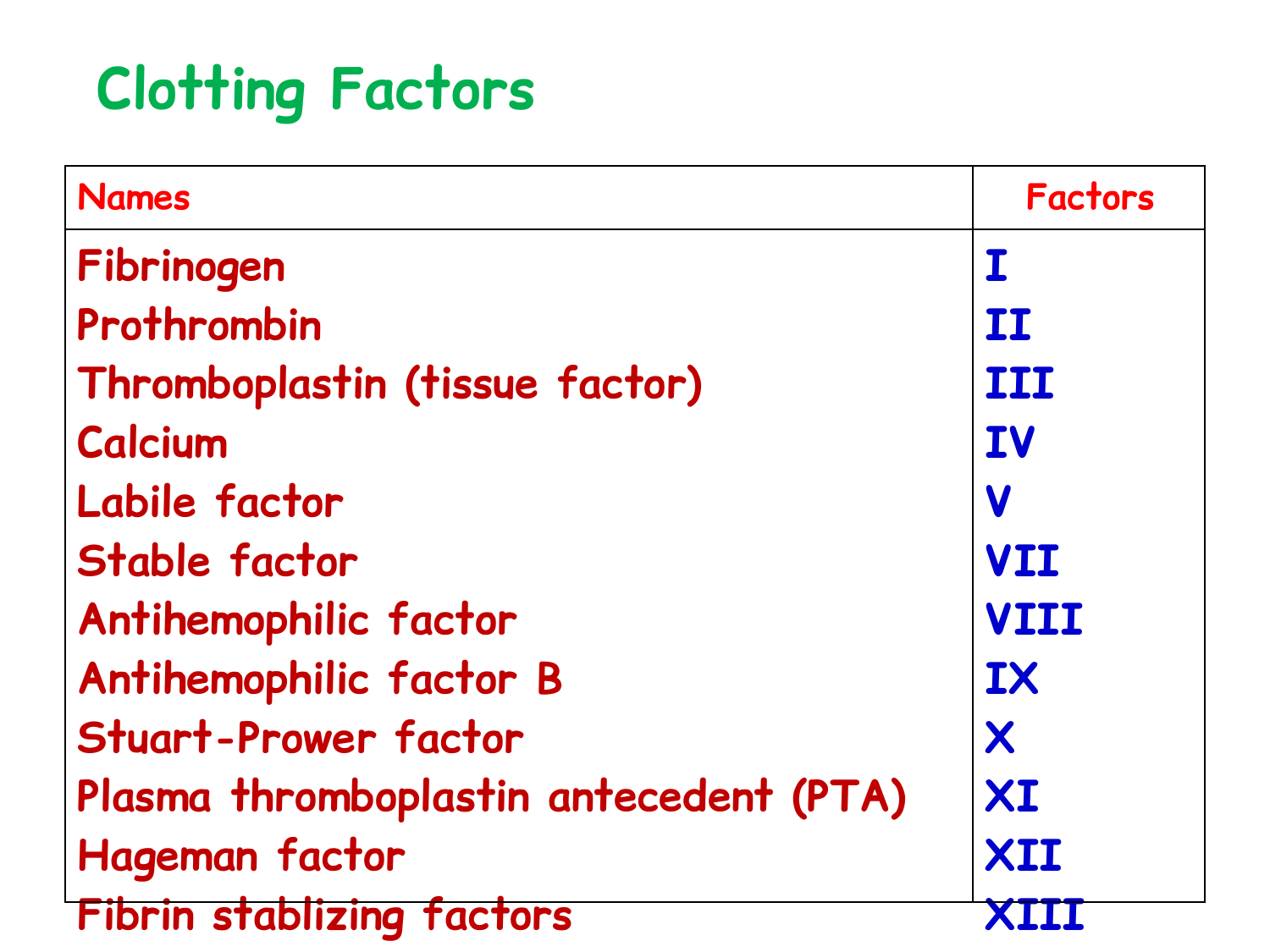

Clotting Factors

| Names | Factors |
| --- | --- |
| Fibrinogen Prothrombin Thromboplastin (tissue factor) Calcium Labile factor Stable factor Antihemophilic factor Antihemophilic factor B Stuart-Prower factor Plasma thromboplastin antecedent (PTA) Hageman factor Fibrin stablizing factors | I II III IV V VII VIII IX X XI XII XIII |